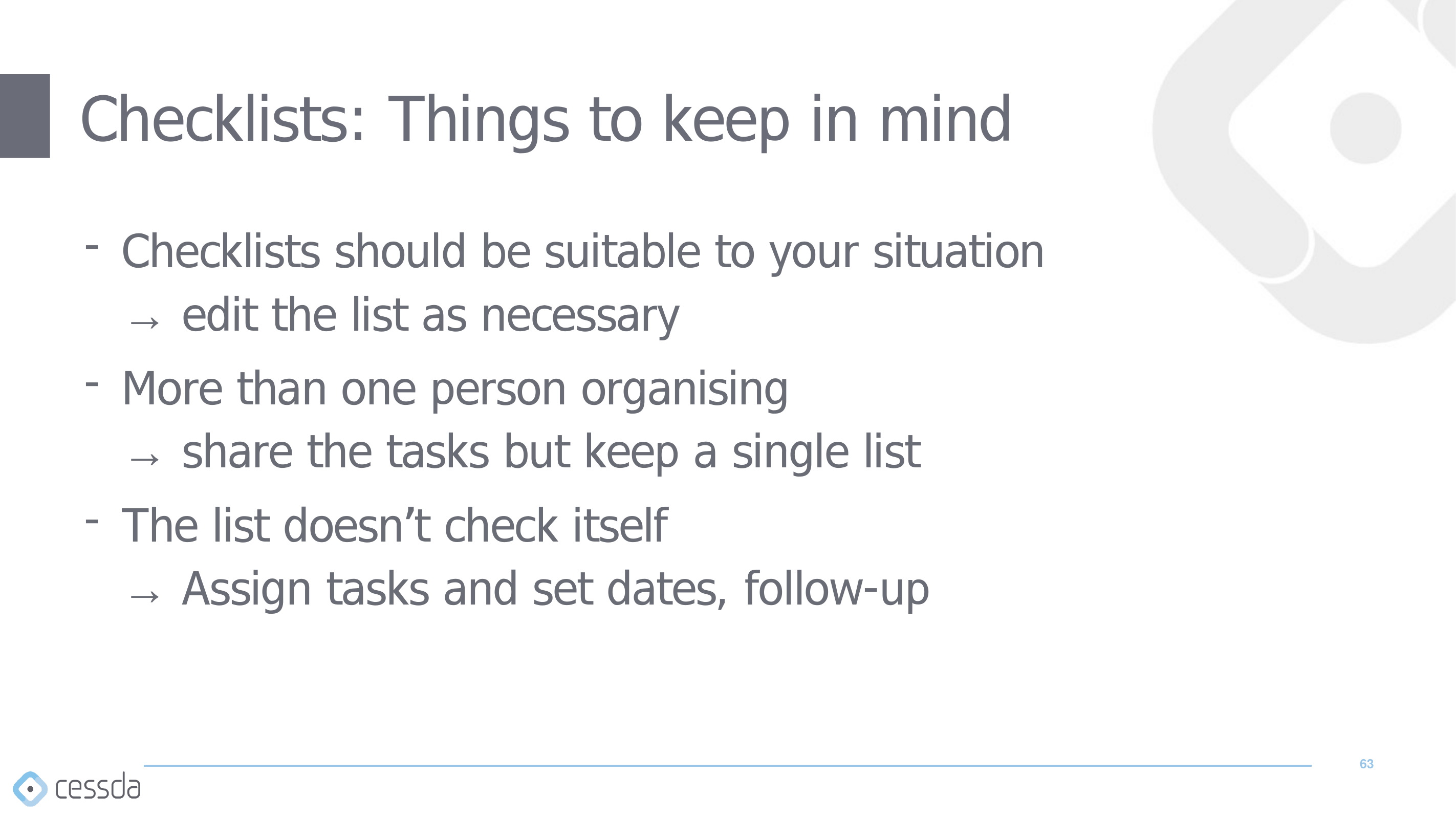

# Checklists: Things to keep in mind
Checklists should be suitable to your situation
→ edit the list as necessary
More than one person organising
→ share the tasks but keep a single list
The list doesn’t check itself
→ Assign tasks and set dates, follow-up
63